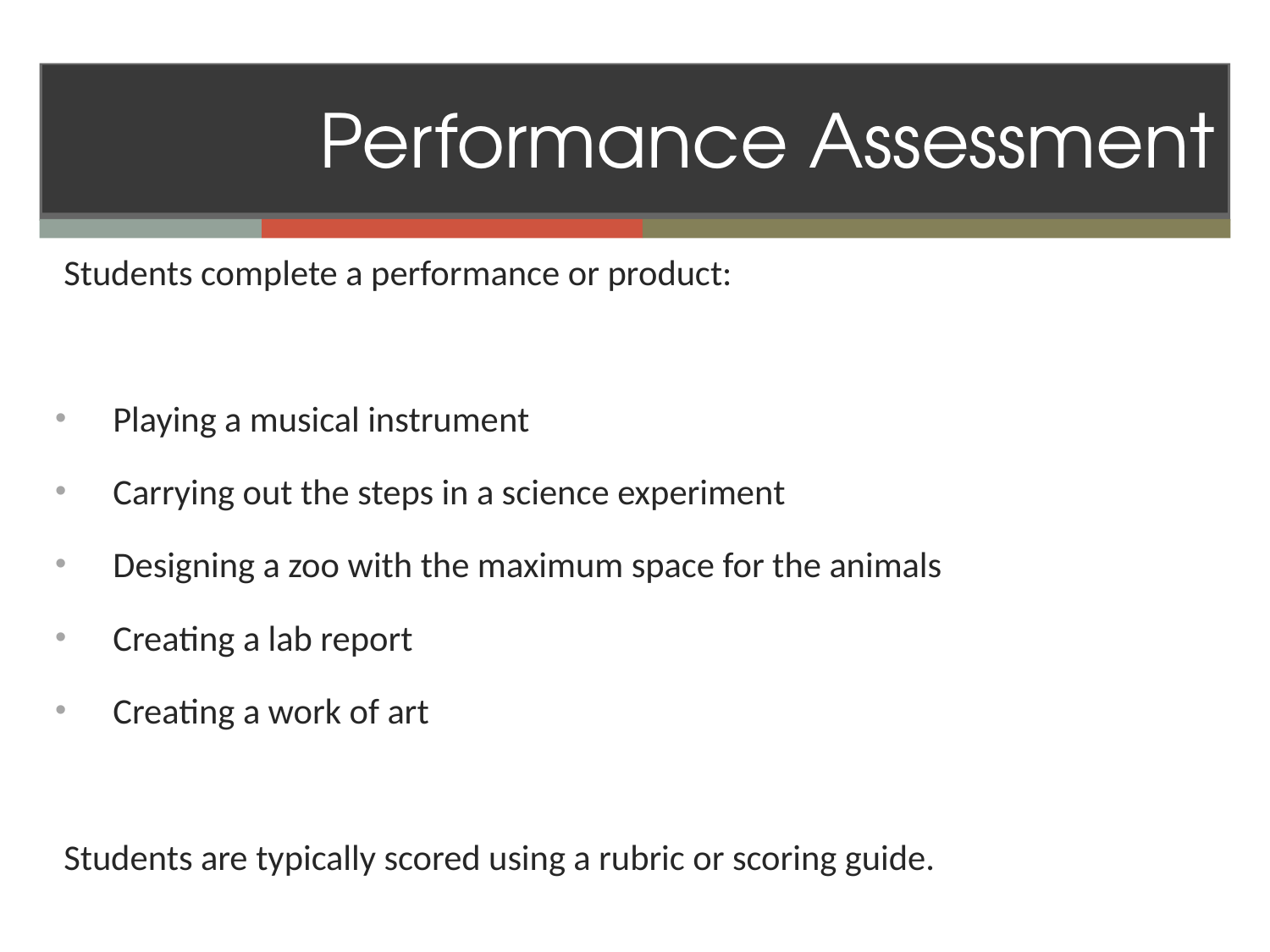

# Performance Assessment
Students complete a performance or product:

Playing a musical instrument
Carrying out the steps in a science experiment
Designing a zoo with the maximum space for the animals
Creating a lab report
Creating a work of art

Students are typically scored using a rubric or scoring guide.